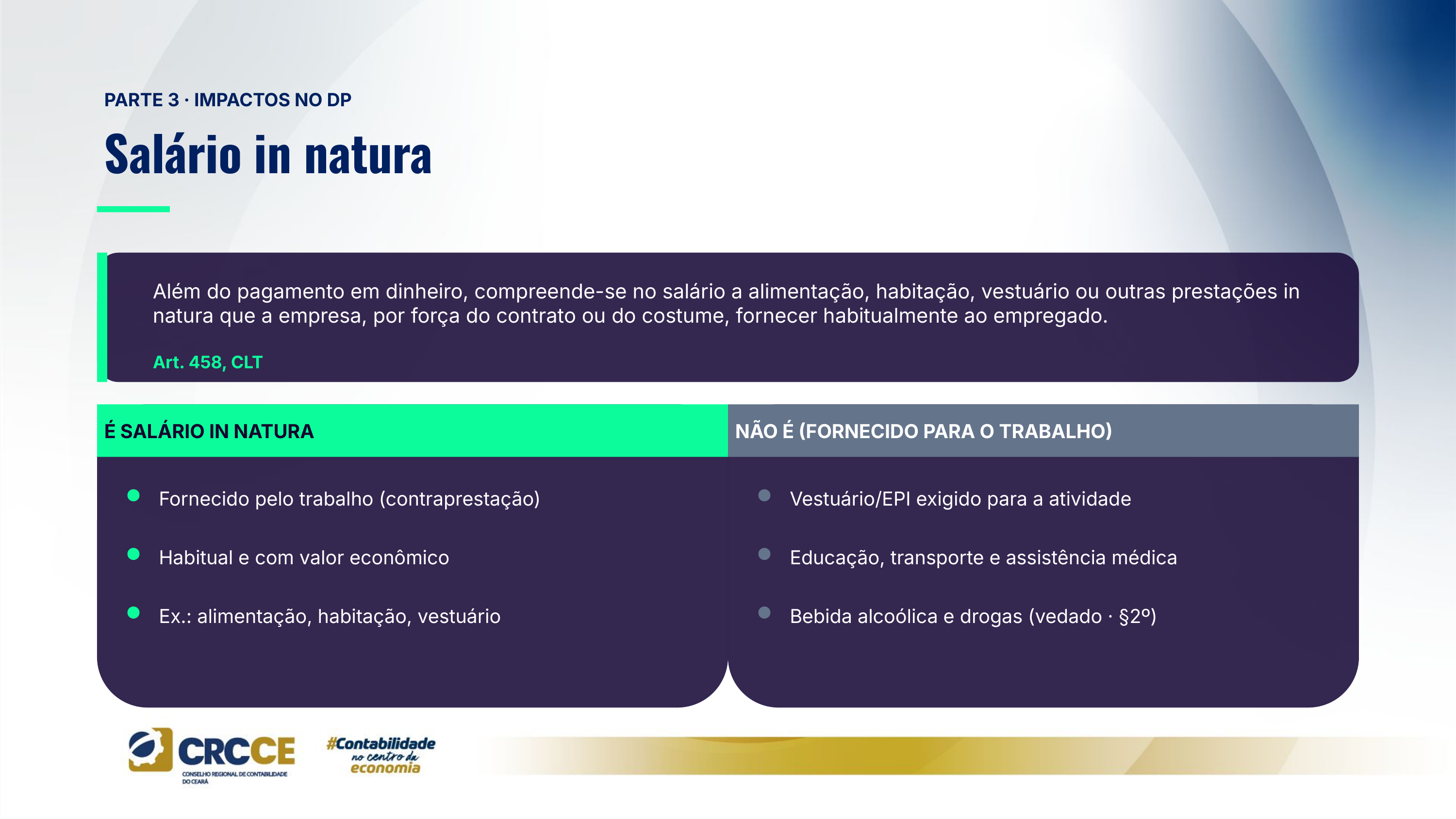

PARTE 3 · IMPACTOS NO DP
Salário in natura

Além do pagamento em dinheiro, compreende-se no salário a alimentação, habitação, vestuário ou outras prestações in natura que a empresa, por força do contrato ou do costume, fornecer habitualmente ao empregado.
Art. 458, CLT

É SALÁRIO IN NATURA

NÃO É (FORNECIDO PARA O TRABALHO)
Fornecido pelo trabalho (contraprestação)
Vestuário/EPI exigido para a atividade

Habitual e com valor econômico
Educação, transporte e assistência médica

Ex.: alimentação, habitação, vestuário
Bebida alcoólica e drogas (vedado · §2º)